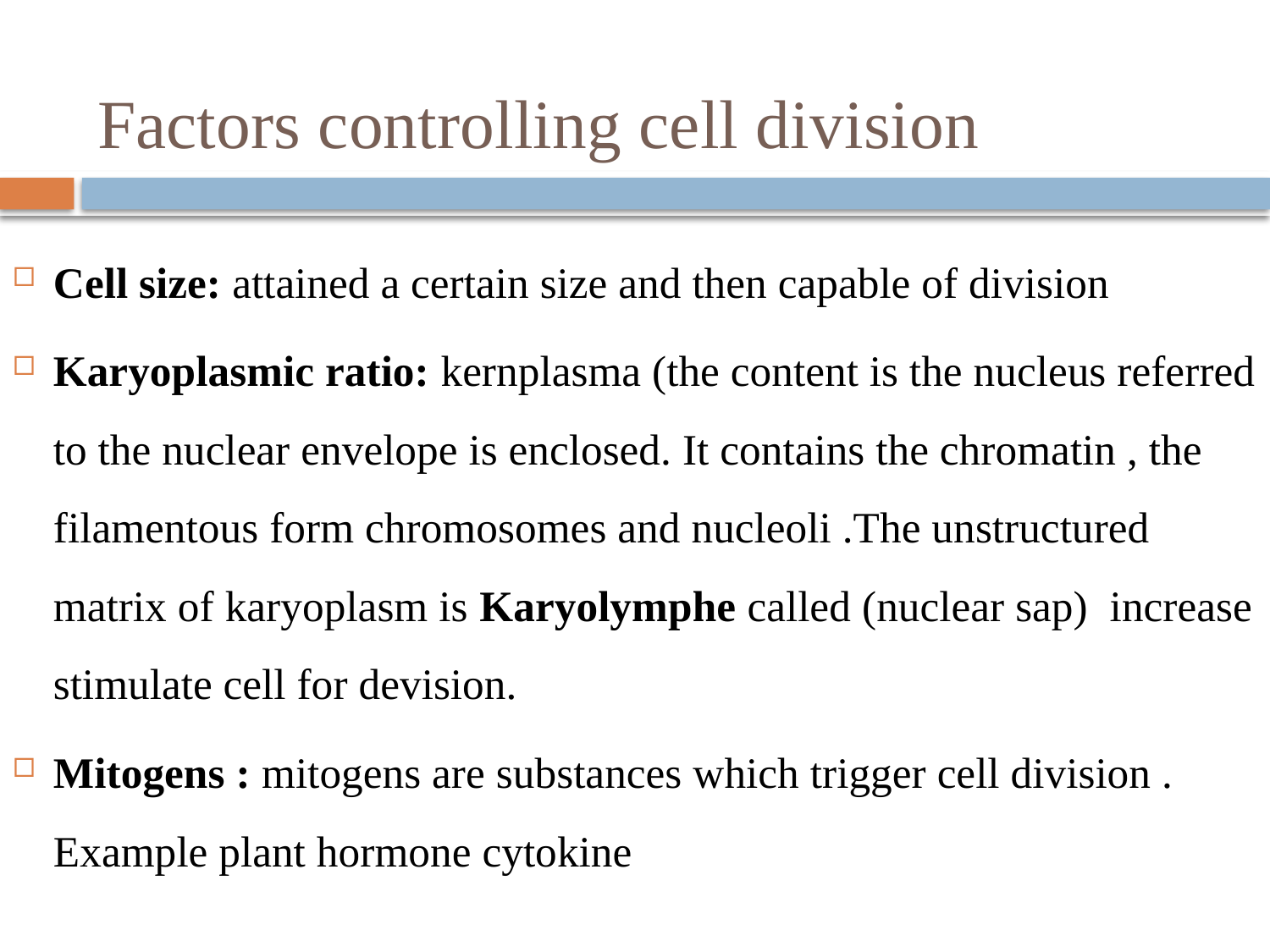

# Factors controlling cell division
Cell size: attained a certain size and then capable of division
Karyoplasmic ratio: kernplasma (the content is the nucleus referred to the nuclear envelope is enclosed. It contains the chromatin , the filamentous form chromosomes and nucleoli .The unstructured matrix of karyoplasm is Karyolymphe called (nuclear sap)  increase stimulate cell for devision.
Mitogens : mitogens are substances which trigger cell division . Example plant hormone cytokine